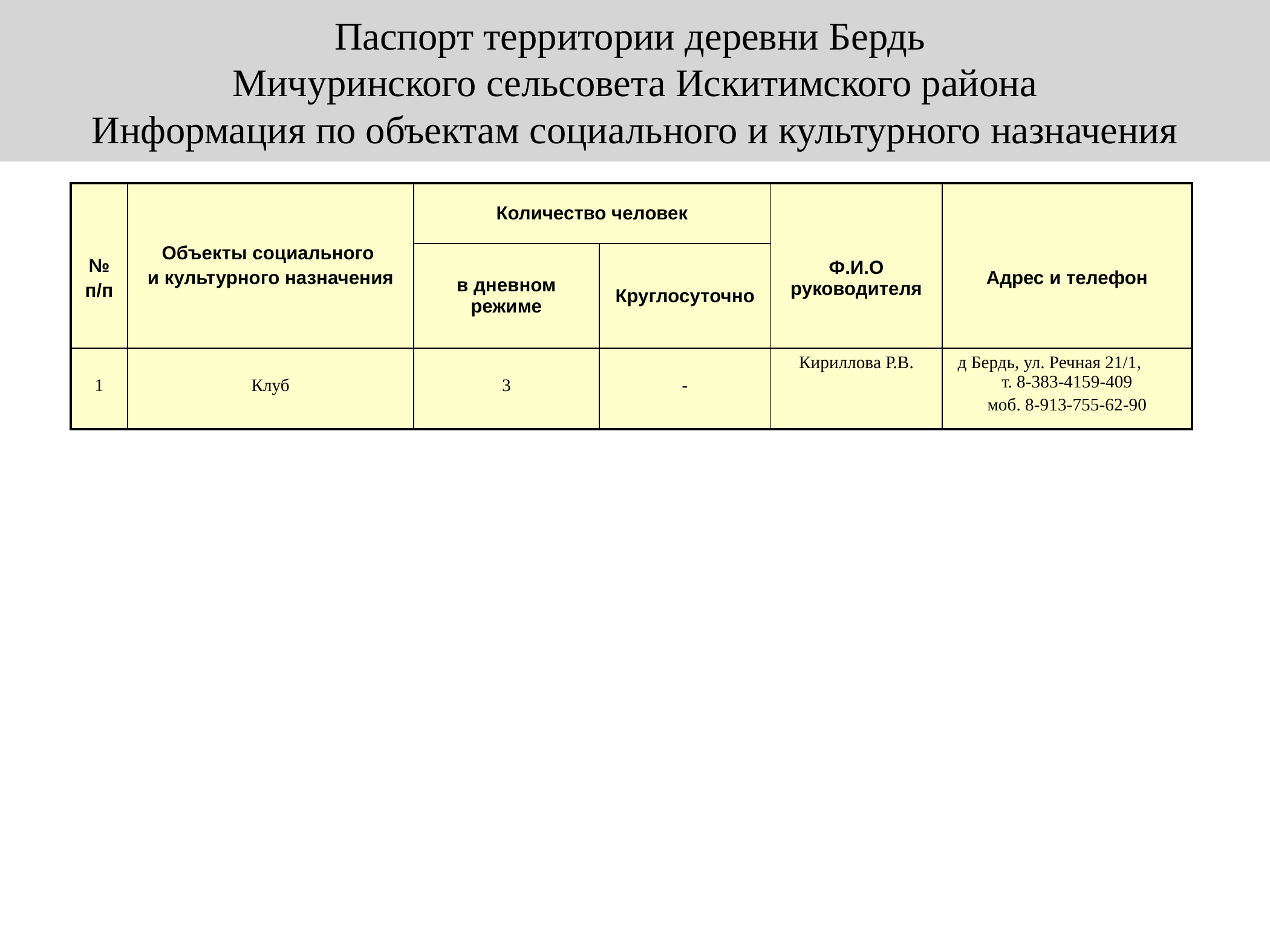

Паспорт территории деревни Бердь
Мичуринского сельсовета Искитимского района
Информация по объектам социального и культурного назначения
| № п/п | Объекты социального и культурного назначения | Количество человек |  | Ф.И.О руководителя | Адрес и телефон |
| --- | --- | --- | --- | --- | --- |
|  |  | в дневном режиме | Круглосуточно |  |  |
| 1 | Клуб | 3 | - | Кириллова Р.В. | д Бердь, ул. Речная 21/1, т. 8-383-4159-409 моб. 8-913-755-62-90 |